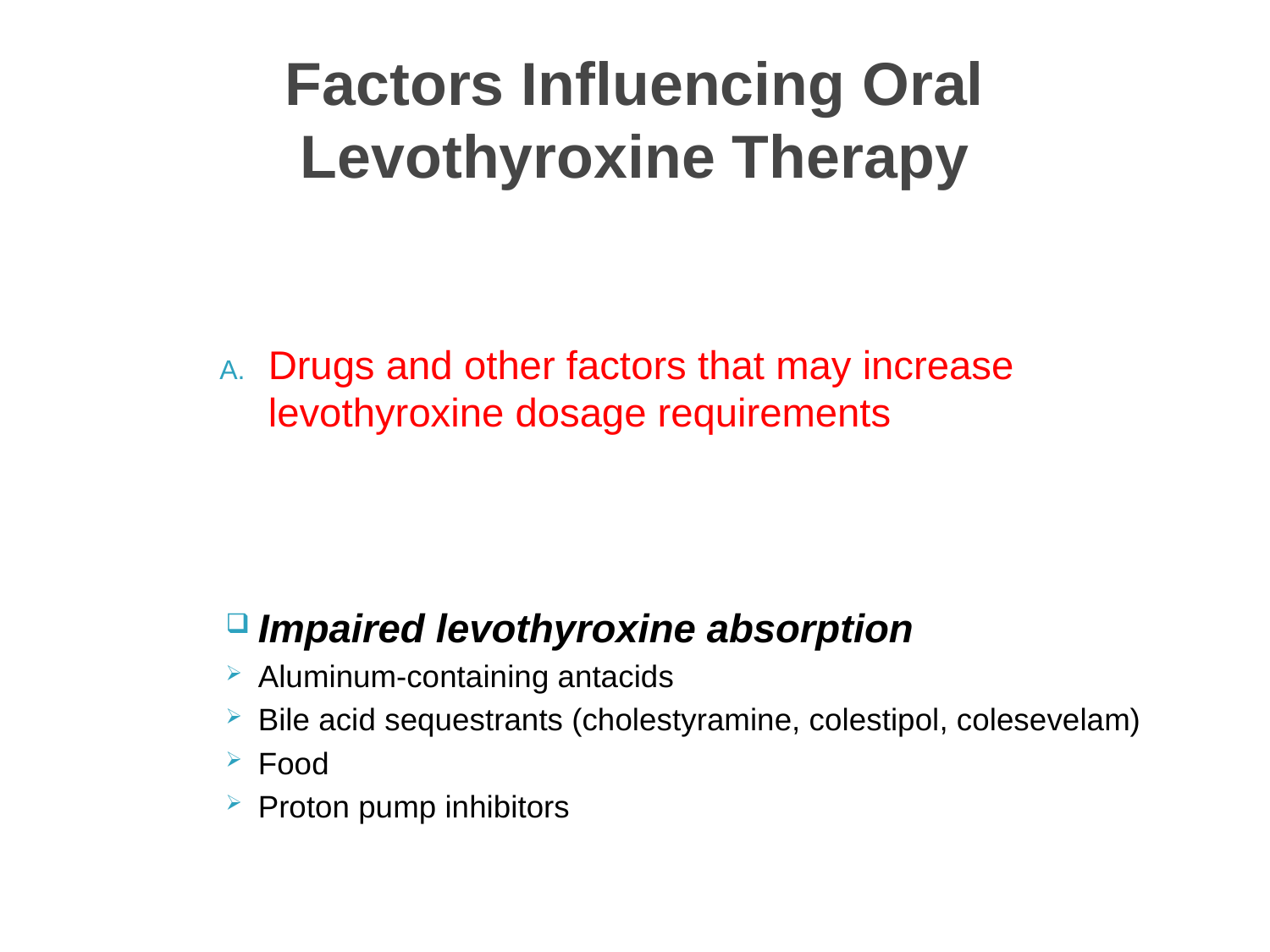

# Factors Influencing Oral Levothyroxine Therapy
Drugs and other factors that may increase levothyroxine dosage requirements

Impaired levothyroxine absorption
Aluminum-containing antacids
Bile acid sequestrants (cholestyramine, colestipol, colesevelam)
Food
Proton pump inhibitors